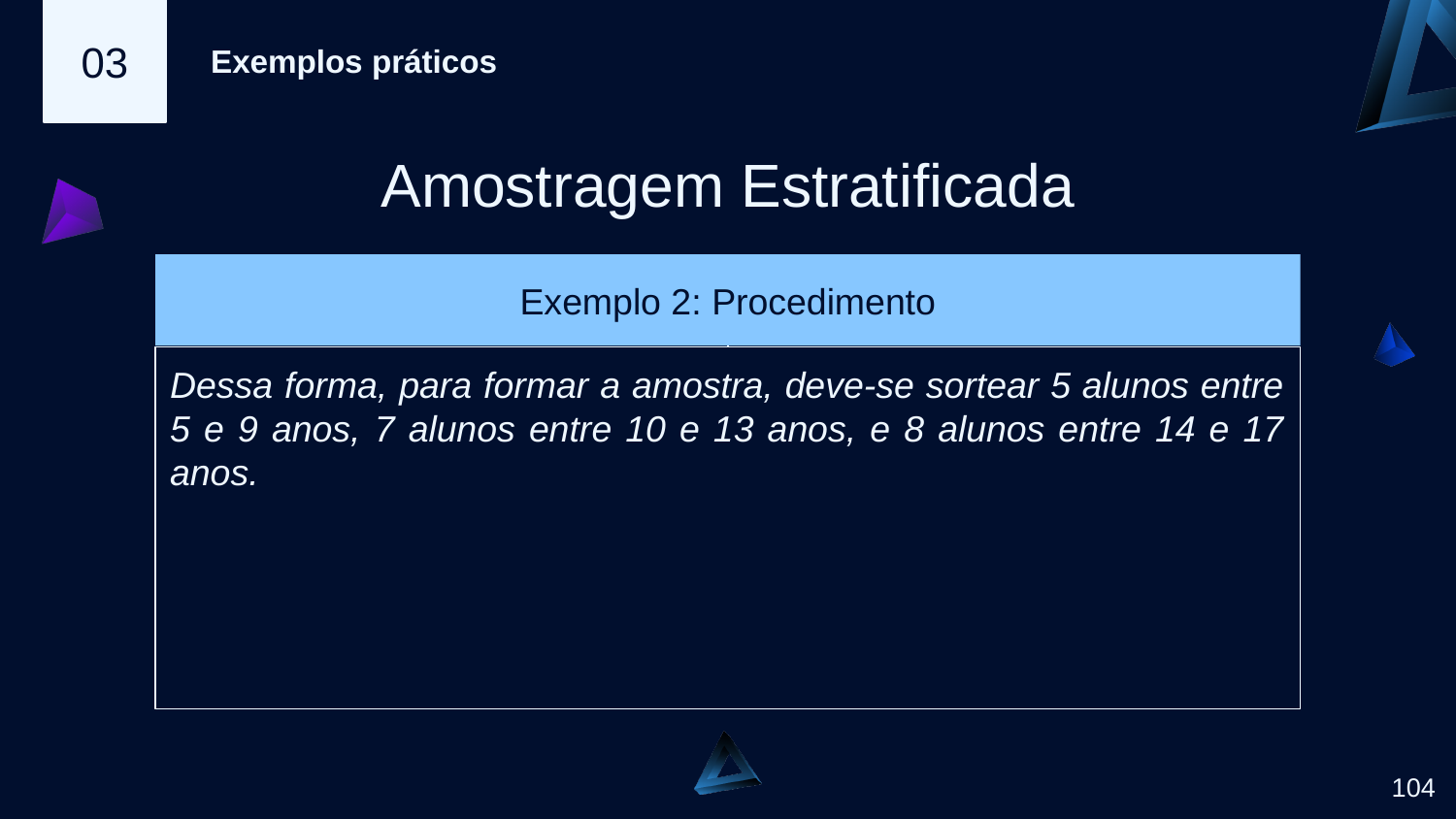

03
Exemplos práticos
Amostragem Estratificada
# Exemplo 2: Procedimento
Dessa forma, para formar a amostra, deve-se sortear 5 alunos entre 5 e 9 anos, 7 alunos entre 10 e 13 anos, e 8 alunos entre 14 e 17 anos.
104